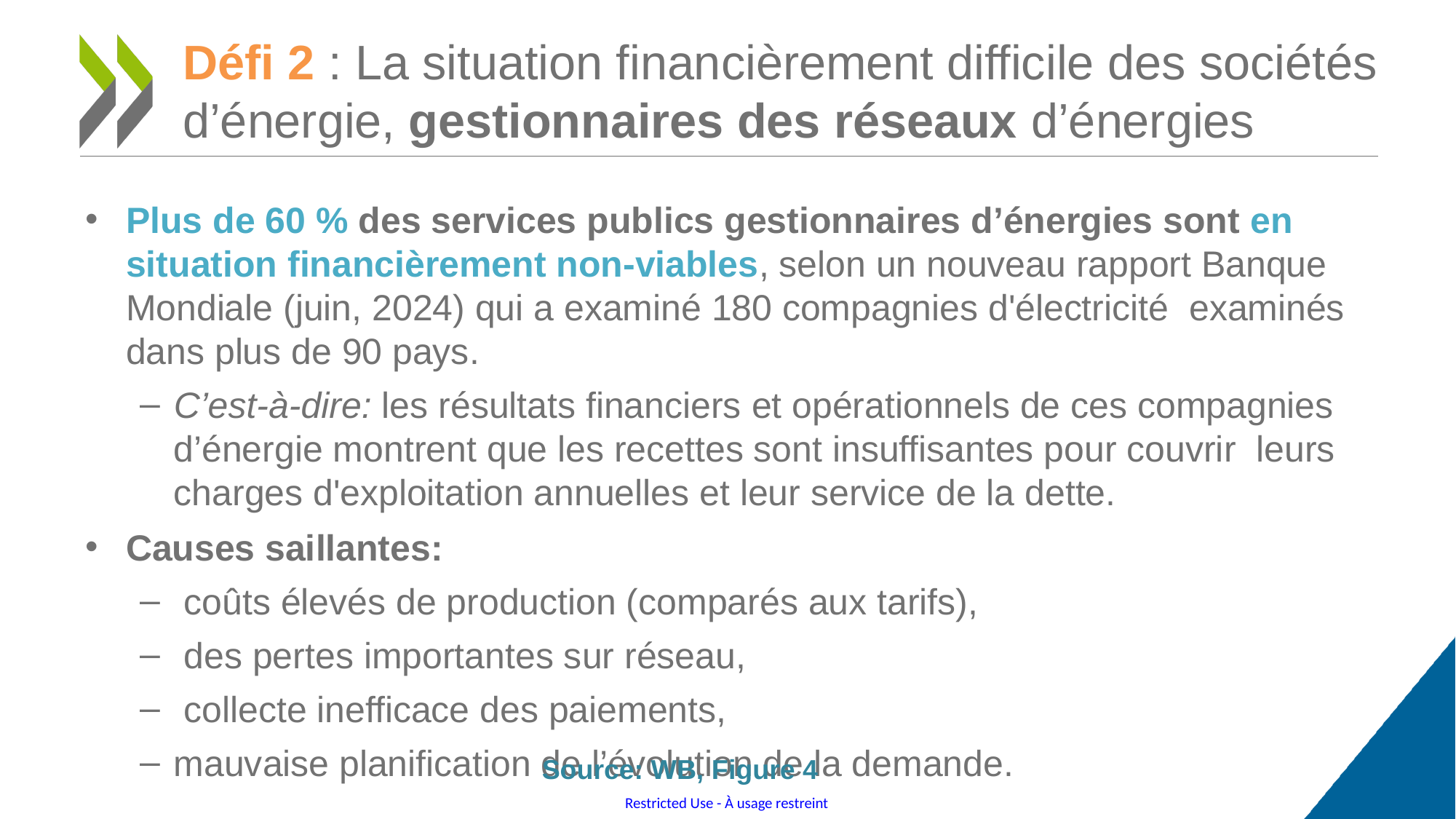

# Défi 2 : La situation financièrement difficile des sociétés d’énergie, gestionnaires des réseaux d’énergies
Plus de 60 % des services publics gestionnaires d’énergies sont en situation financièrement non-viables, selon un nouveau rapport Banque Mondiale (juin, 2024) qui a examiné 180 compagnies d'électricité  examinés dans plus de 90 pays.
C’est-à-dire: les résultats financiers et opérationnels de ces compagnies d’énergie montrent que les recettes sont insuffisantes pour couvrir  leurs charges d'exploitation annuelles et leur service de la dette.
Causes saillantes:
 coûts élevés de production (comparés aux tarifs),
 des pertes importantes sur réseau,
 collecte inefficace des paiements,
mauvaise planification de l’évolution de la demande.
Source: WB, Figure 4